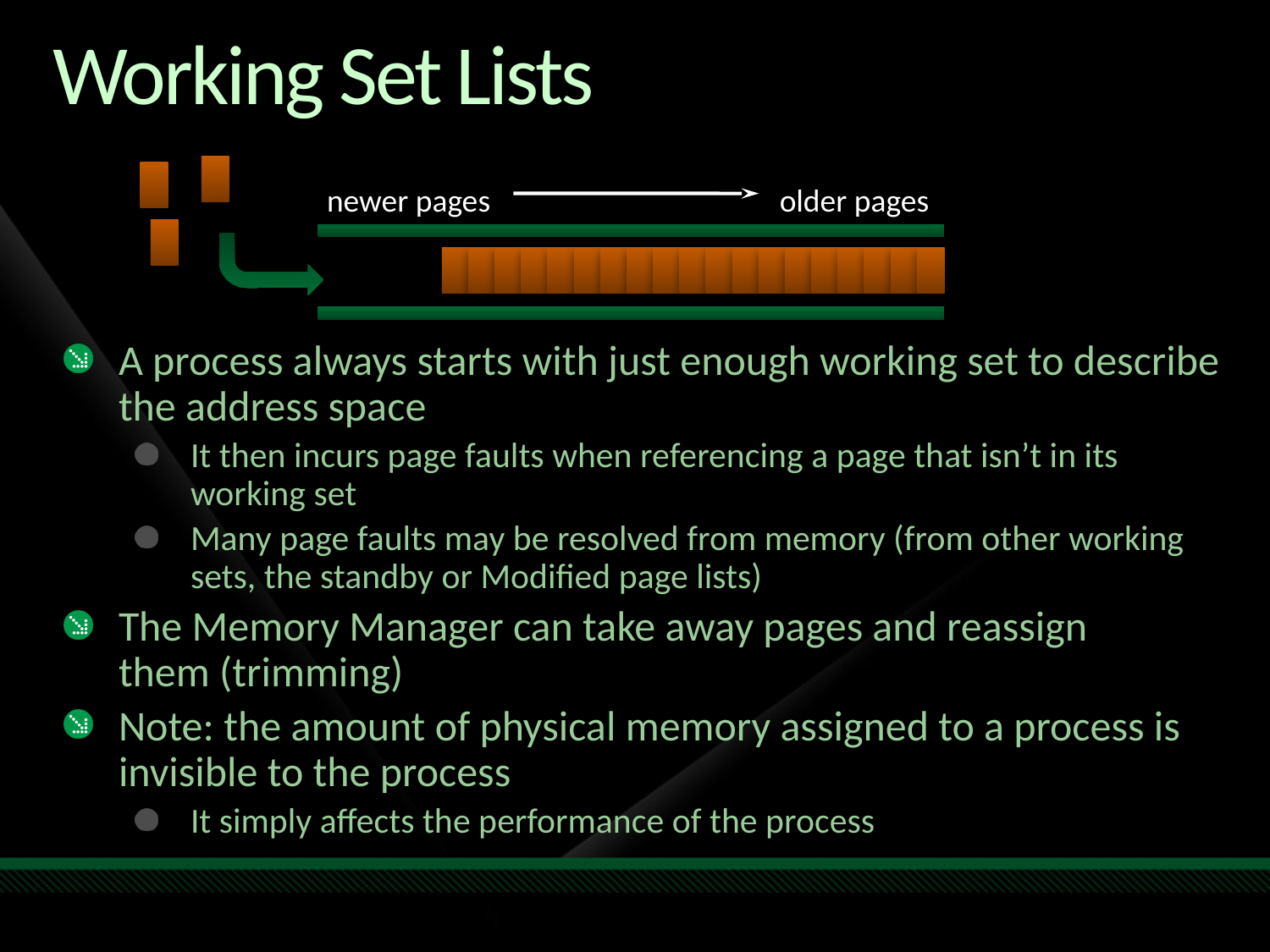

# Working Set Lists

newer pages
older pages

A process always starts with just enough working set to describe the address space
It then incurs page faults when referencing a page that isn’t in its working set
Many page faults may be resolved from memory (from other working sets, the standby or Modified page lists)
The Memory Manager can take away pages and reassign
them (trimming)
Note: the amount of physical memory assigned to a process is invisible to the process
It simply affects the performance of the process